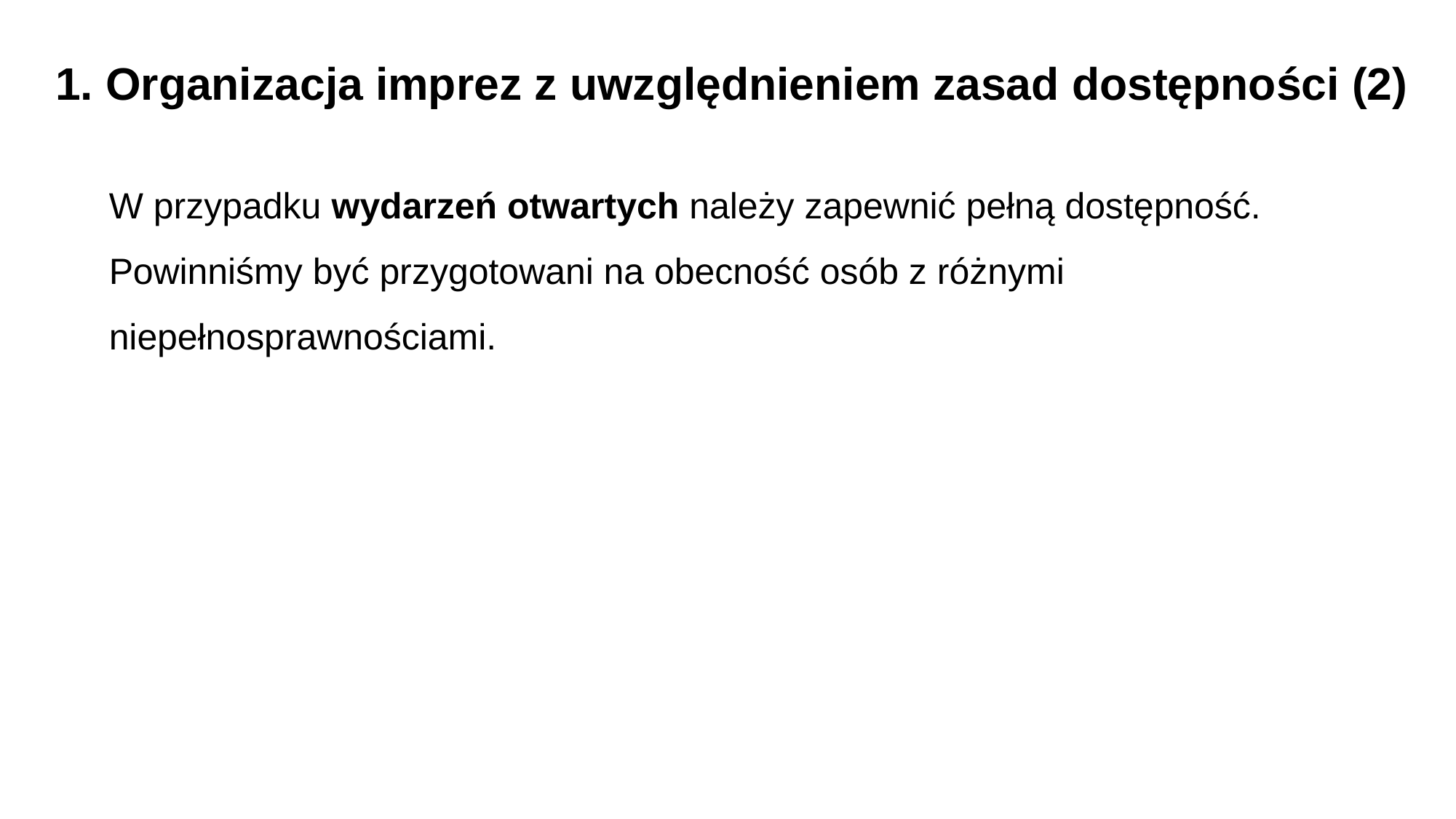

1. Organizacja imprez z uwzględnieniem zasad dostępności (2)
W przypadku wydarzeń otwartych należy zapewnić pełną dostępność. Powinniśmy być przygotowani na obecność osób z różnymi niepełnosprawnościami.